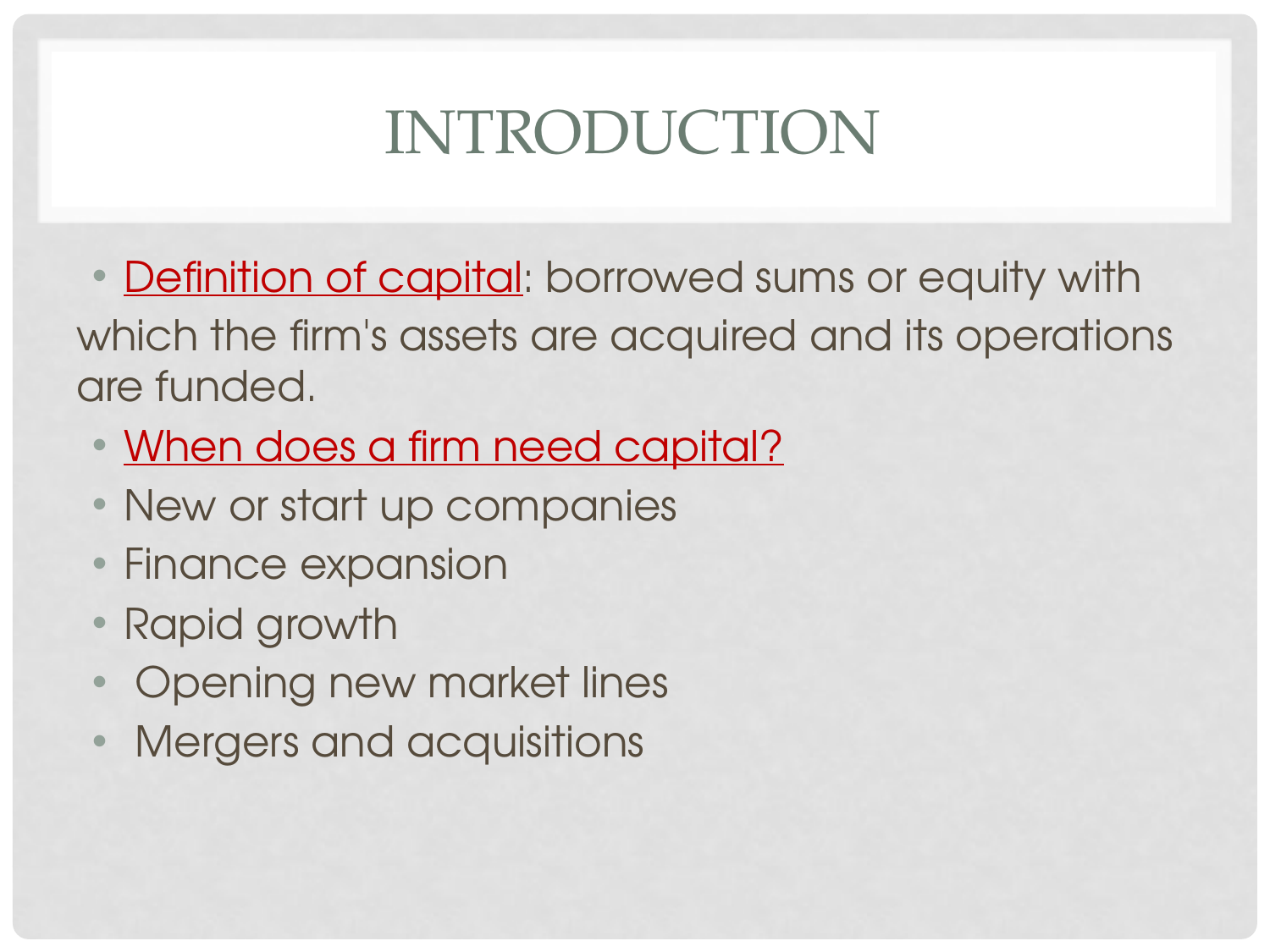

# Introduction
Definition of capital: borrowed sums or equity with
which the firm's assets are acquired and its operations are funded.
When does a firm need capital?
New or start up companies
Finance expansion
Rapid growth
 Opening new market lines
 Mergers and acquisitions